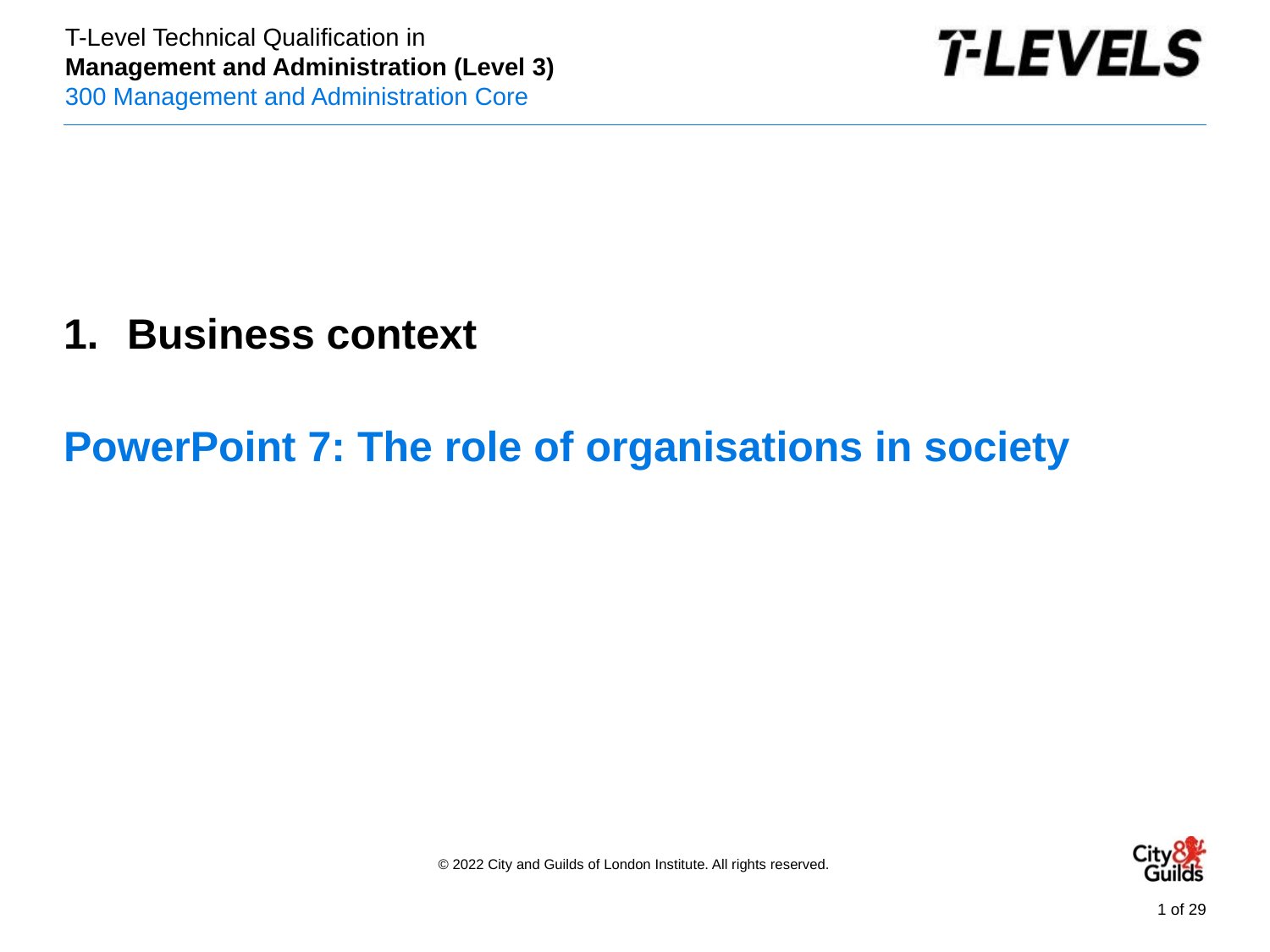

PowerPoint presentation
Business context
# PowerPoint 7: The role of organisations in society